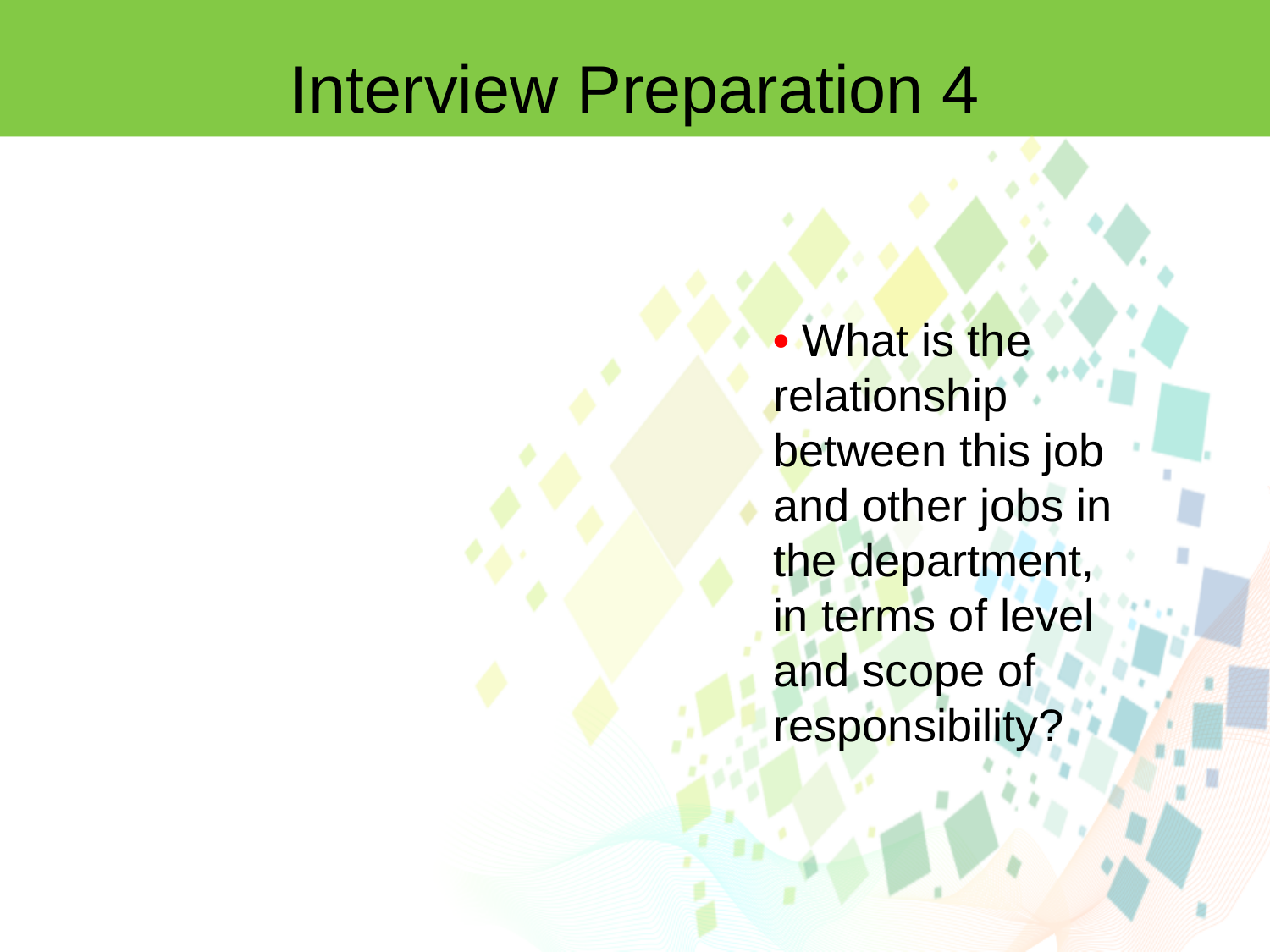

Interview Preparation 4
• What is the relationship between this job and other jobs in the department,
in terms of level and scope of responsibility?